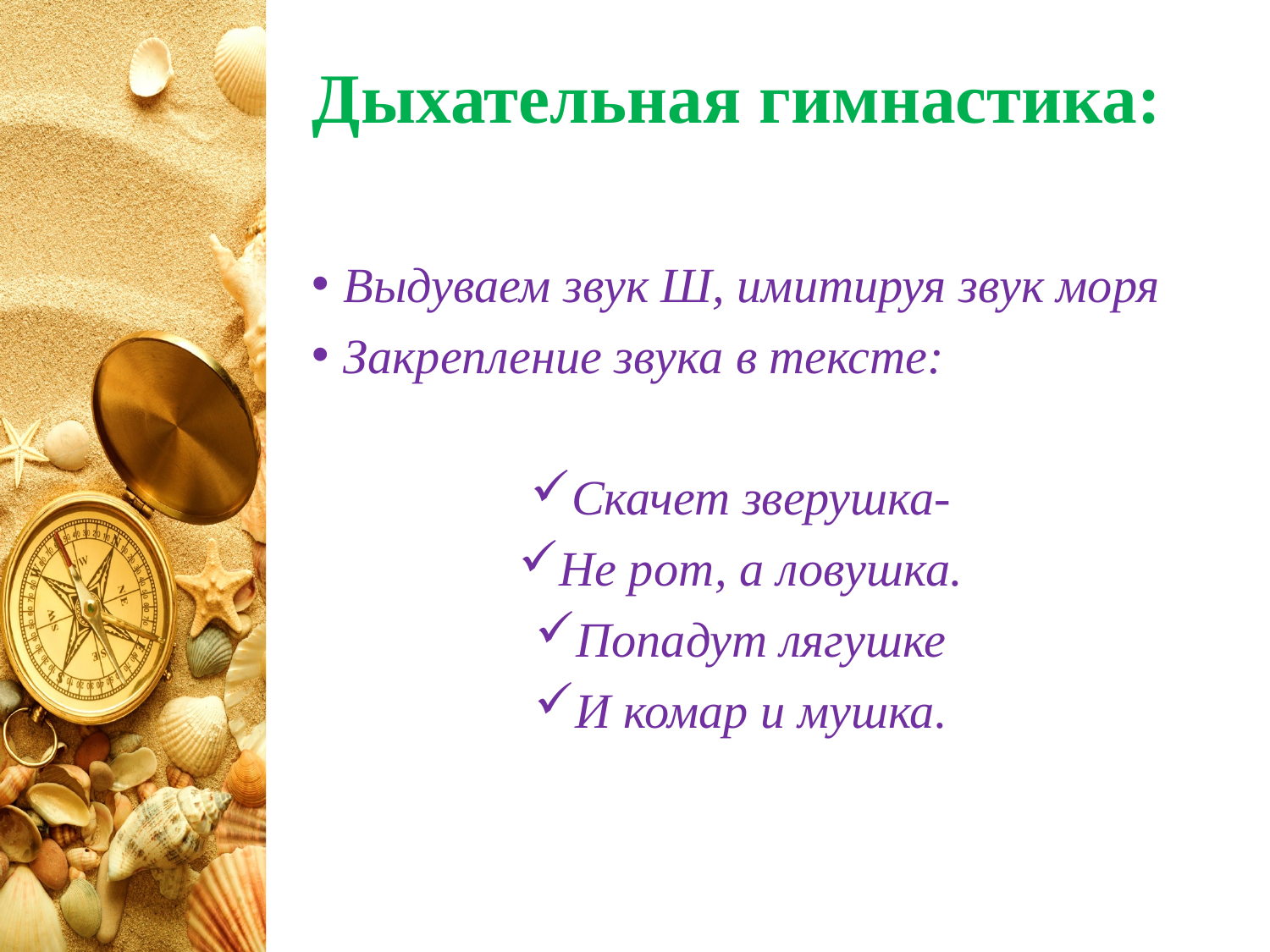

# Дыхательная гимнастика:
Выдуваем звук Ш, имитируя звук моря
Закрепление звука в тексте:

Скачет зверушка-
Не рот, а ловушка.
Попадут лягушке
И комар и мушка.